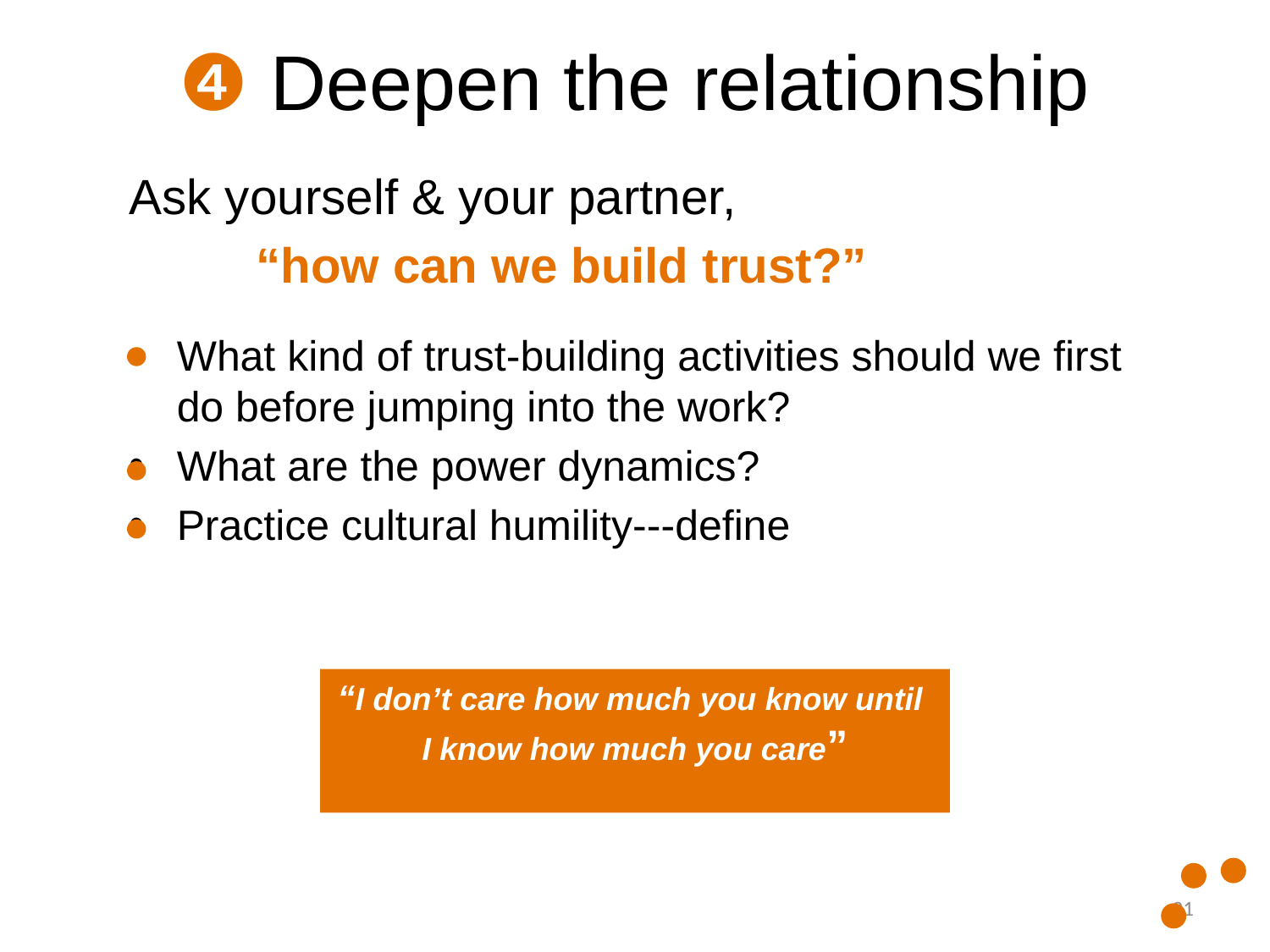

# ❹ Deepen the relationship
Ask yourself & your partner,
	“how can we build trust?”

What kind of trust-building activities should we first do before jumping into the work?
What are the power dynamics?
Practice cultural humility---define

“I don’t care how much you know until
I know how much you care”

21